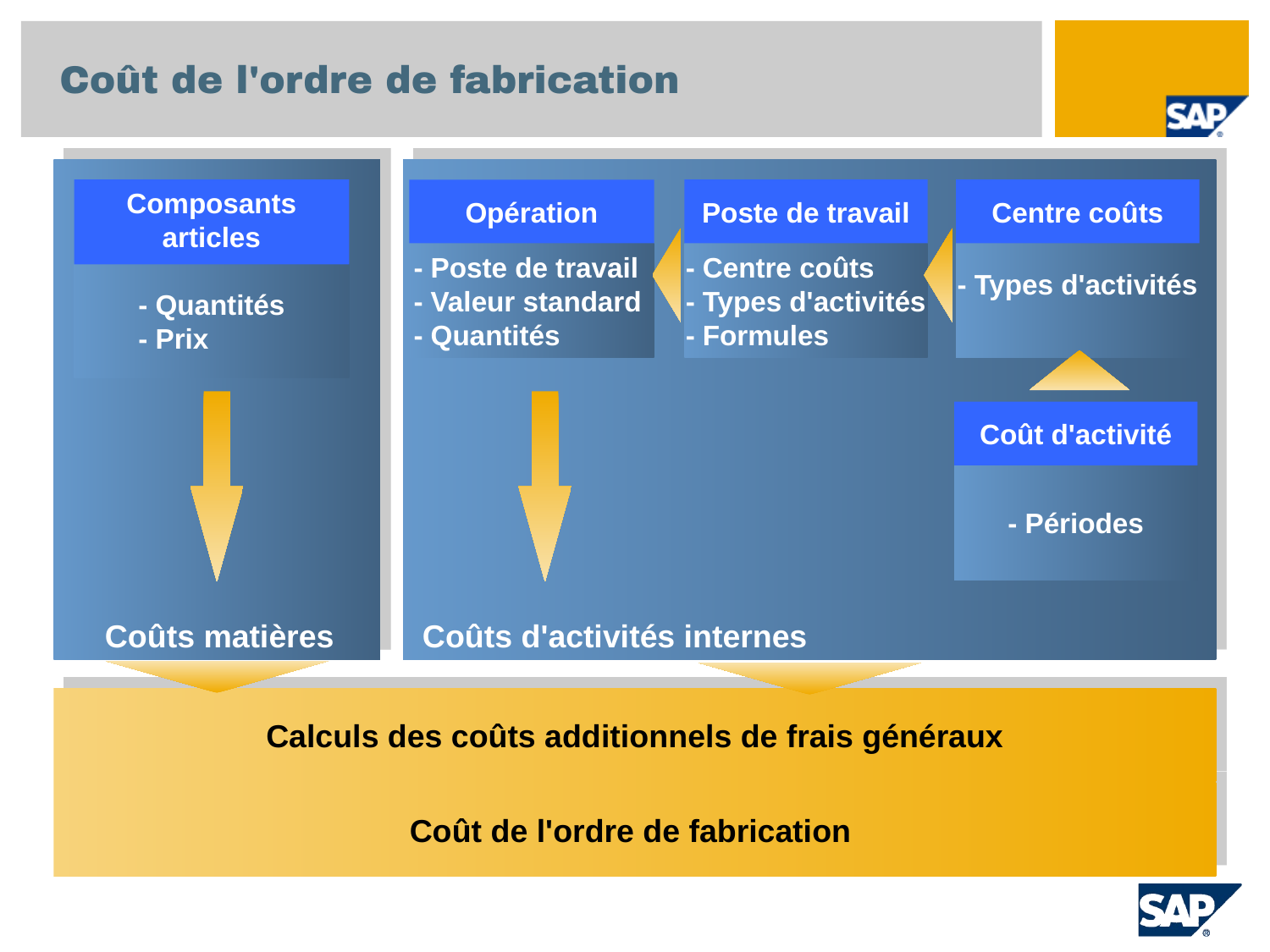

# Coût de l'ordre de fabrication

Composants
articles
Poste de travail
Centre coûts
Opération
- Poste de travail
- Valeur standard
- Quantités
- Centre coûts
- Types d'activités
- Formules
- Types d'activités

- Quantités
- Prix

Coût d'activité

- Périodes
Coûts matières
Coûts d'activités internes

Calculs des coûts additionnels de frais généraux

Coût de l'ordre de fabrication